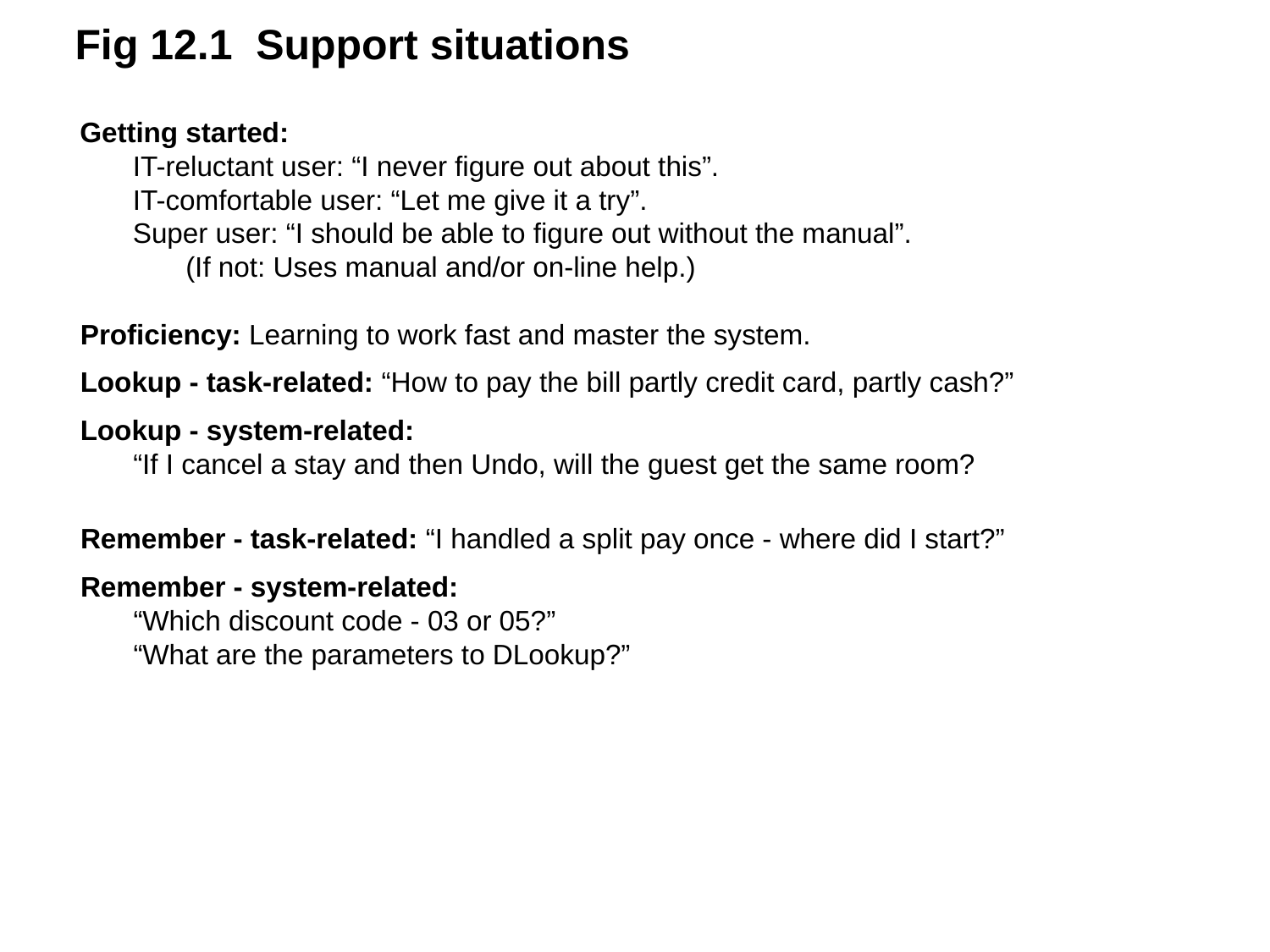

Fig 12.1  Support situations
Getting started:
	IT-reluctant user: “I never figure out about this”.
	IT-comfortable user: “Let me give it a try”.
	Super user: “I should be able to figure out without the manual”.
		(If not: Uses manual and/or on-line help.)
Proficiency: Learning to work fast and master the system.
Lookup - task-related: “How to pay the bill partly credit card, partly cash?”
Lookup - system-related:
	“If I cancel a stay and then Undo, will the guest get the same room?
Remember - task-related: “I handled a split pay once - where did I start?”
Remember - system-related:
	“Which discount code - 03 or 05?”
	“What are the parameters to DLookup?”